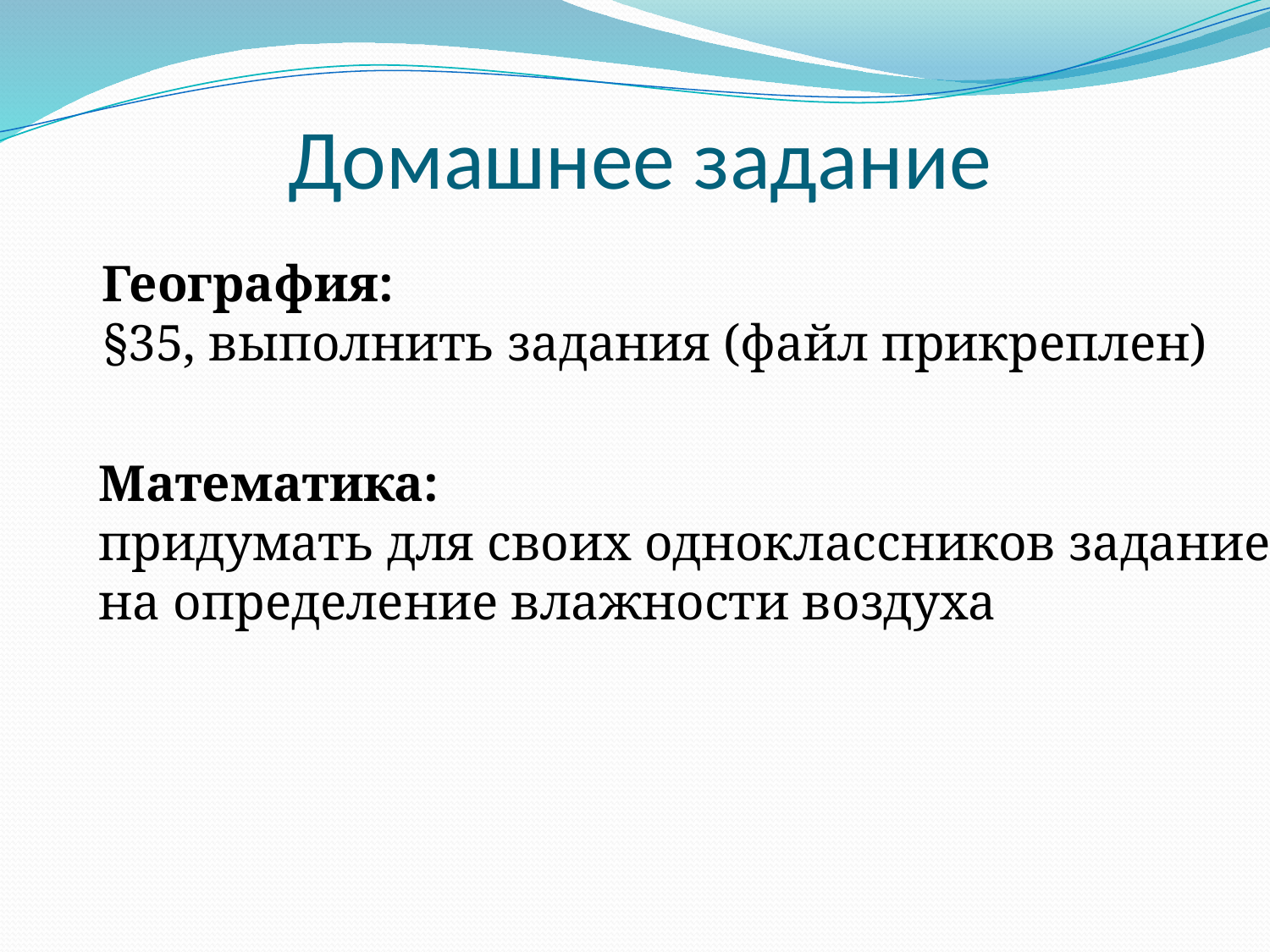

# Домашнее задание
География:
§35, выполнить задания (файл прикреплен)
Математика:
придумать для своих одноклассников задание
на определение влажности воздуха